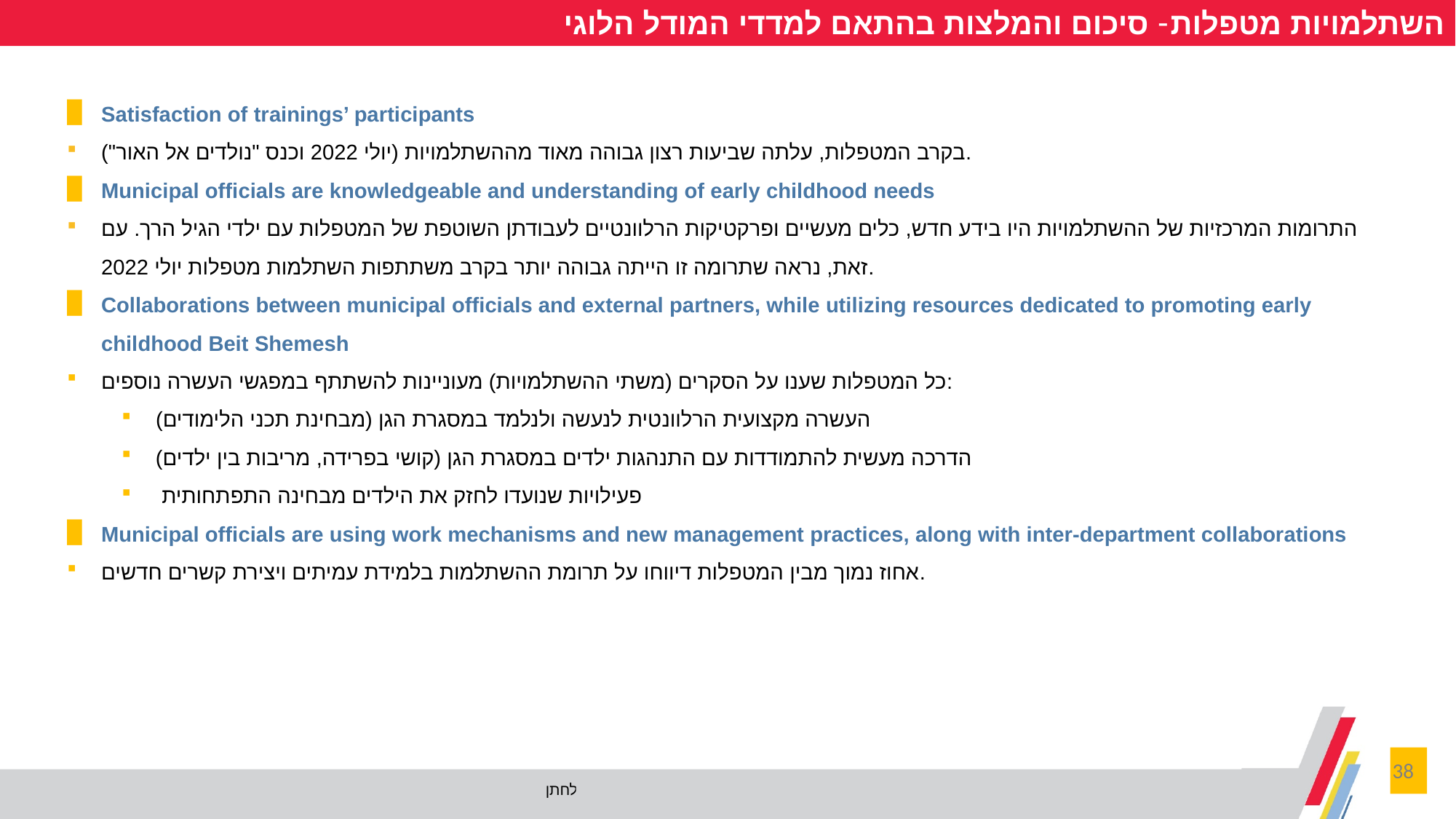

השתלמויות מטפלות- סיכום והמלצות בהתאם למדדי המודל הלוגי
Satisfaction of trainings’ participants
בקרב המטפלות, עלתה שביעות רצון גבוהה מאוד מההשתלמויות (יולי 2022 וכנס "נולדים אל האור").
Municipal officials are knowledgeable and understanding of early childhood needs
התרומות המרכזיות של ההשתלמויות היו בידע חדש, כלים מעשיים ופרקטיקות הרלוונטיים לעבודתן השוטפת של המטפלות עם ילדי הגיל הרך. עם זאת, נראה שתרומה זו הייתה גבוהה יותר בקרב משתתפות השתלמות מטפלות יולי 2022.
Collaborations between municipal officials and external partners, while utilizing resources dedicated to promoting early childhood Beit Shemesh
כל המטפלות שענו על הסקרים (משתי ההשתלמויות) מעוניינות להשתתף במפגשי העשרה נוספים:
העשרה מקצועית הרלוונטית לנעשה ולנלמד במסגרת הגן (מבחינת תכני הלימודים)
הדרכה מעשית להתמודדות עם התנהגות ילדים במסגרת הגן (קושי בפרידה, מריבות בין ילדים)
 פעילויות שנועדו לחזק את הילדים מבחינה התפתחותית
Municipal officials are using work mechanisms and new management practices, along with inter-department collaborations
אחוז נמוך מבין המטפלות דיווחו על תרומת ההשתלמות בלמידת עמיתים ויצירת קשרים חדשים.

38